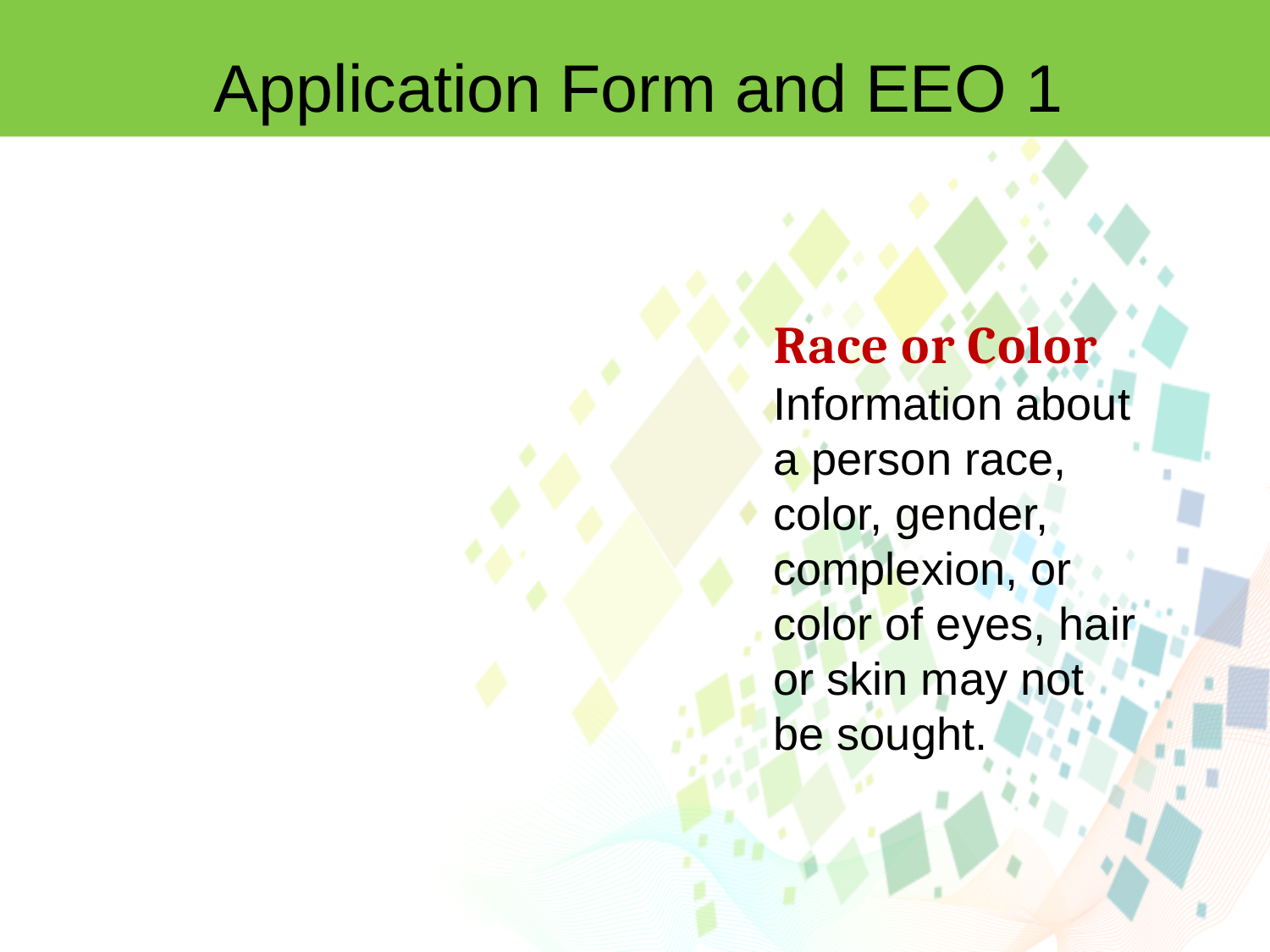

Application Form and EEO 1
Race or Color
Information about a person race, color, gender, complexion, or color of eyes, hair or skin may not be sought.